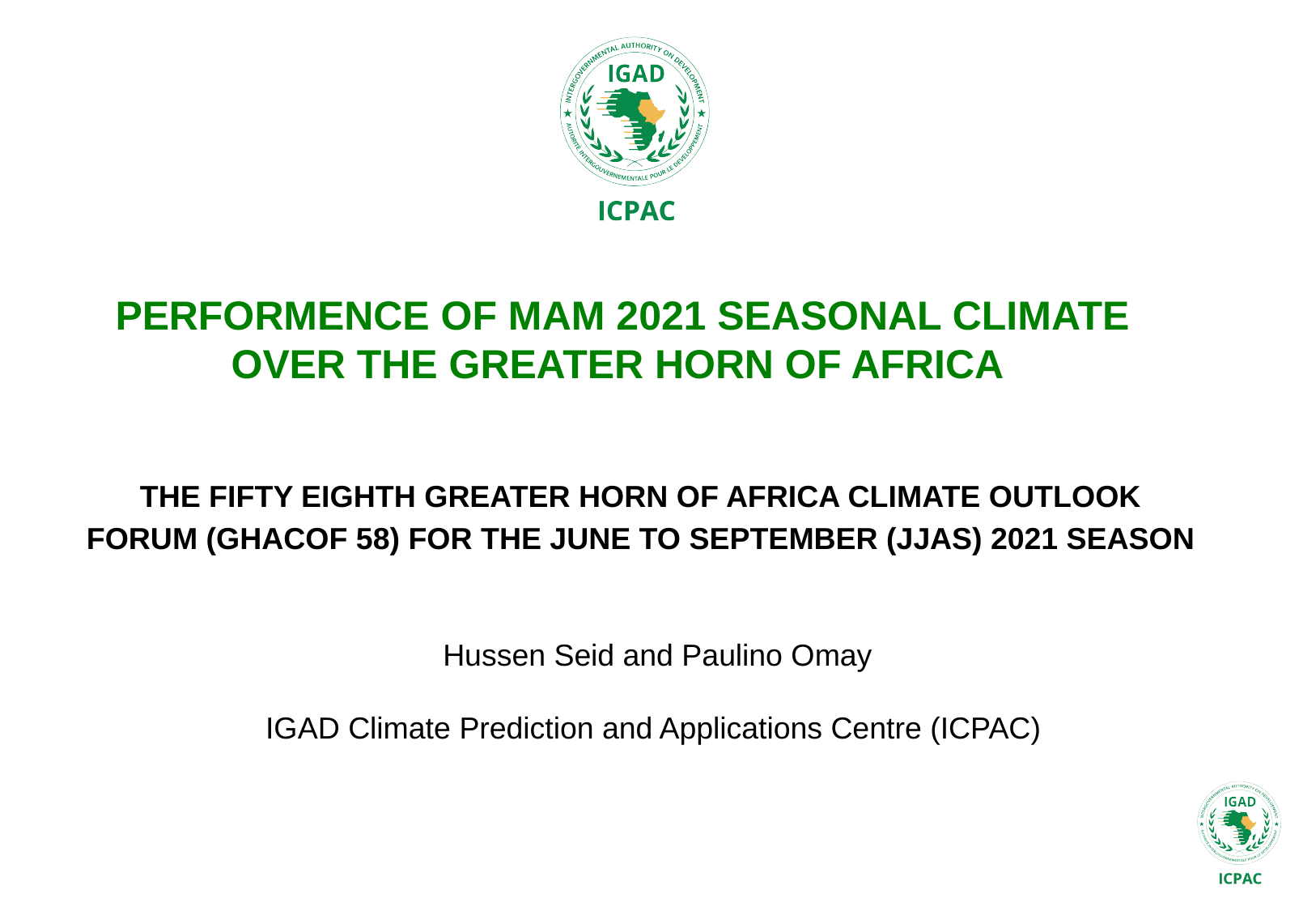

# PERFORMENCE of MAM 2021 seasonal climate over the greater horn of Africa
THE FIFTY EIGHTH GREATER HORN OF AFRICA CLIMATE OUTLOOK FORUM (GHACOF 58) FOR THE JUNE TO SEPTEMBER (JJAS) 2021 SEASON

Hussen Seid and Paulino Omay

IGAD Climate Prediction and Applications Centre (ICPAC)